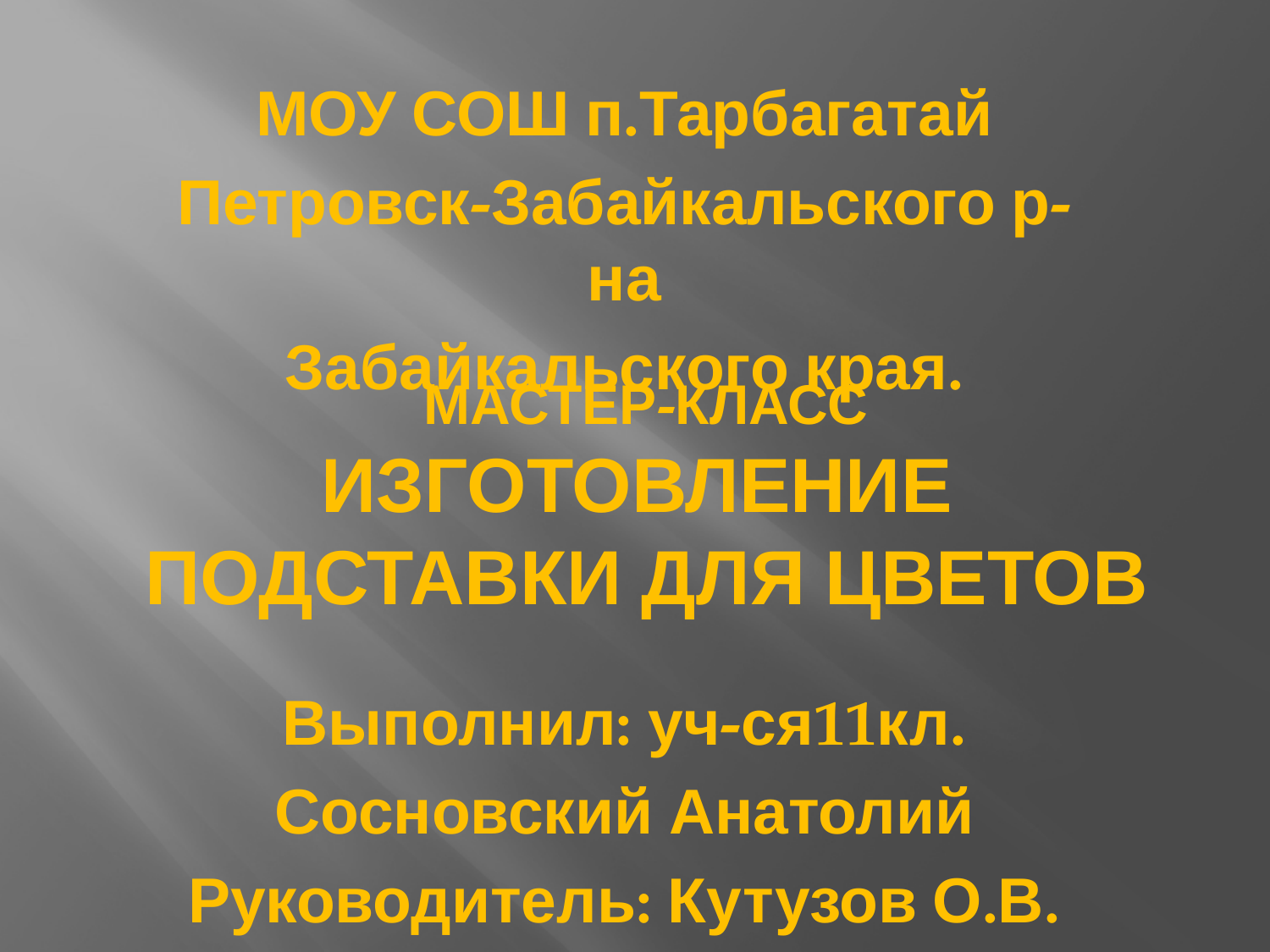

МОУ СОШ п.Тарбагатай
Петровск-Забайкальского р-на
Забайкальского края.

Выполнил: уч-ся11кл.
Сосновский Анатолий
Руководитель: Кутузов О.В.
# Мастер-класс изготовление подставки для цветов